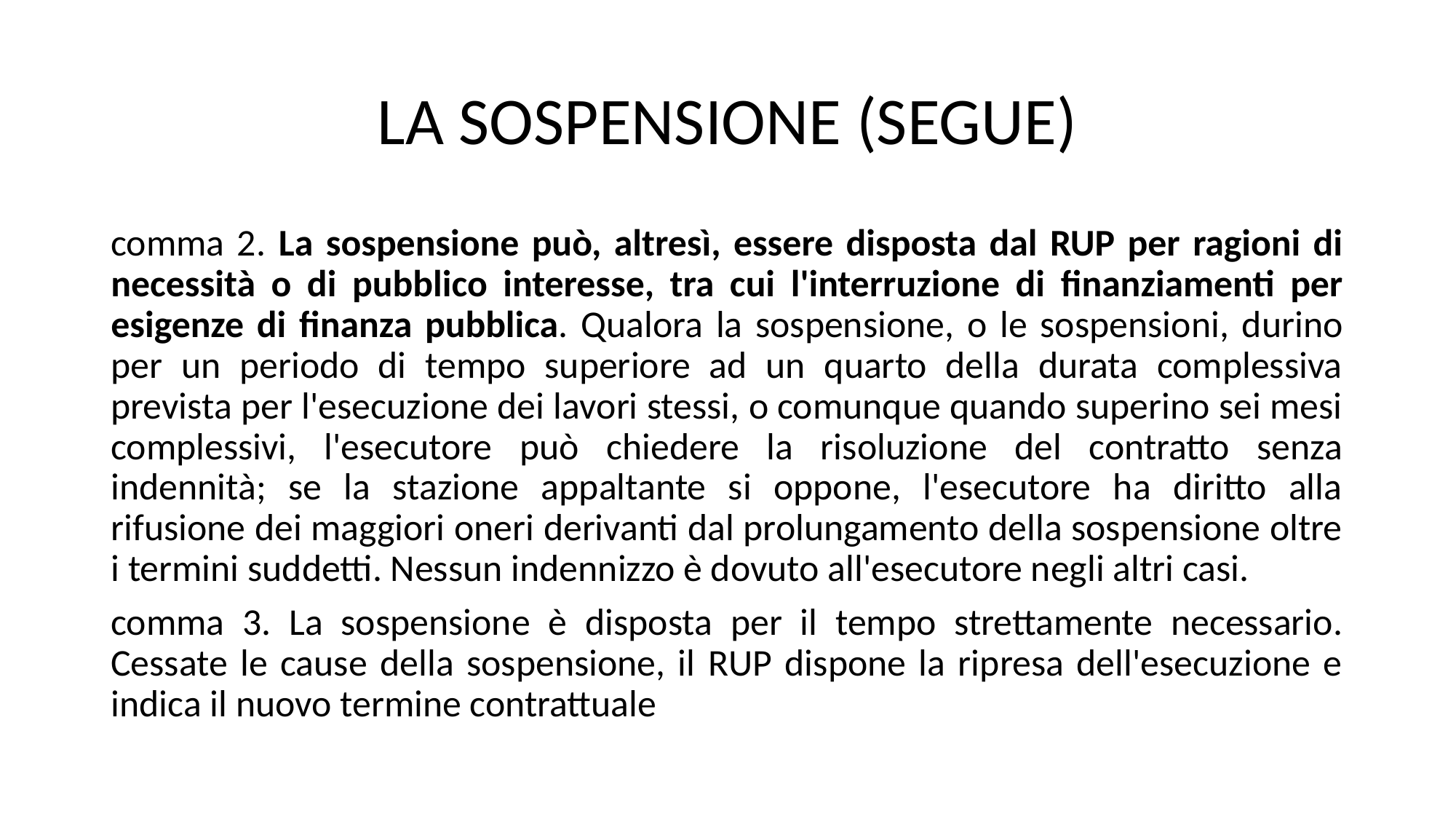

# LA SOSPENSIONE (SEGUE)
comma 2. La sospensione può, altresì, essere disposta dal RUP per ragioni di necessità o di pubblico interesse, tra cui l'interruzione di finanziamenti per esigenze di finanza pubblica. Qualora la sospensione, o le sospensioni, durino per un periodo di tempo superiore ad un quarto della durata complessiva prevista per l'esecuzione dei lavori stessi, o comunque quando superino sei mesi complessivi, l'esecutore può chiedere la risoluzione del contratto senza indennità; se la stazione appaltante si oppone, l'esecutore ha diritto alla rifusione dei maggiori oneri derivanti dal prolungamento della sospensione oltre i termini suddetti. Nessun indennizzo è dovuto all'esecutore negli altri casi.
comma 3. La sospensione è disposta per il tempo strettamente necessario. Cessate le cause della sospensione, il RUP dispone la ripresa dell'esecuzione e indica il nuovo termine contrattuale